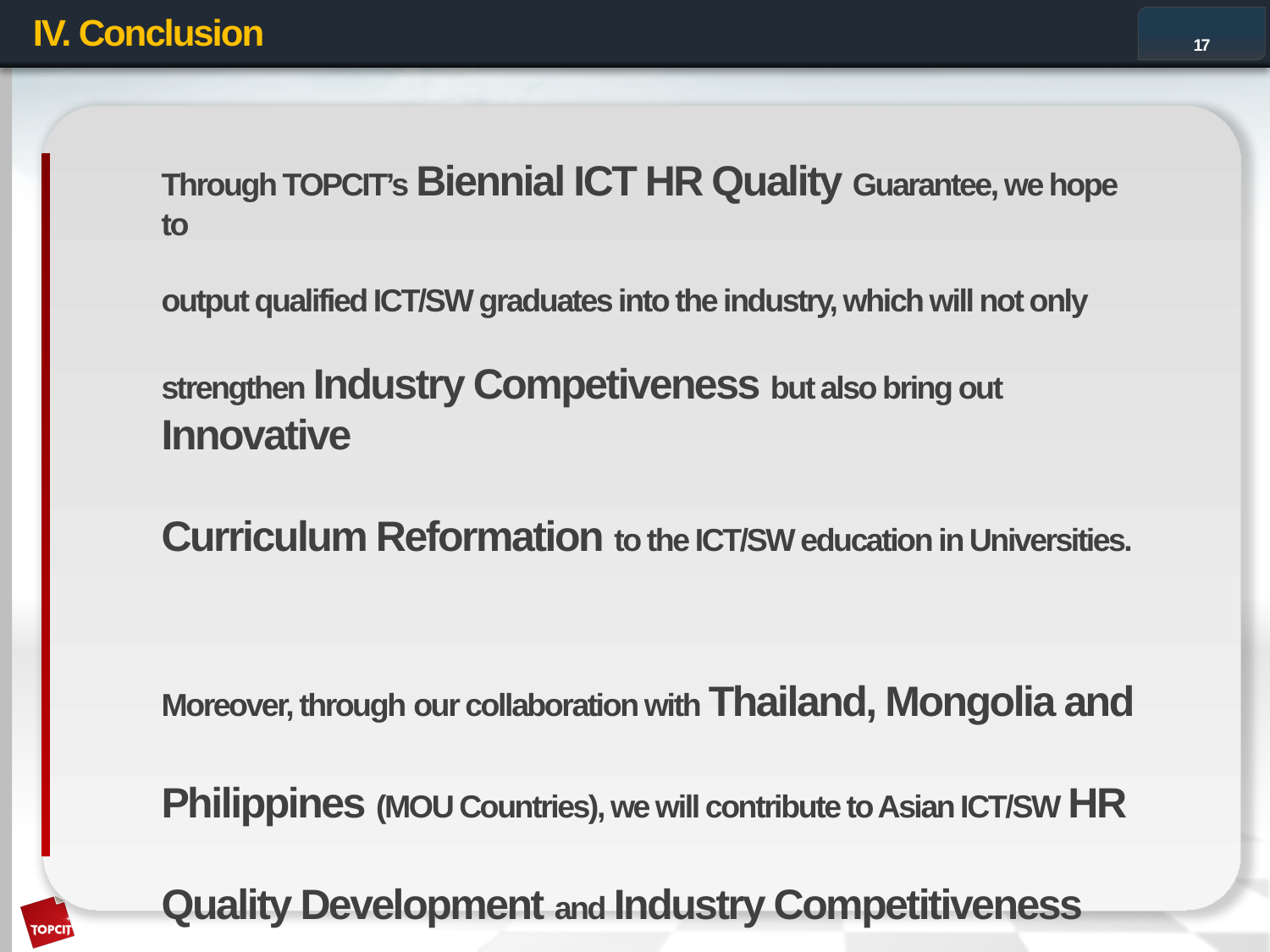

# IV. Conclusion
17

Through TOPCIT’s Biennial ICT HR Quality Guarantee, we hope to

output qualified ICT/SW graduates into the industry, which will not only

strengthen Industry Competiveness but also bring out Innovative

Curriculum Reformation to the ICT/SW education in Universities.

Moreover, through our collaboration with Thailand, Mongolia and

Philippines (MOU Countries), we will contribute to Asian ICT/SW HR

Quality Development and Industry Competitiveness